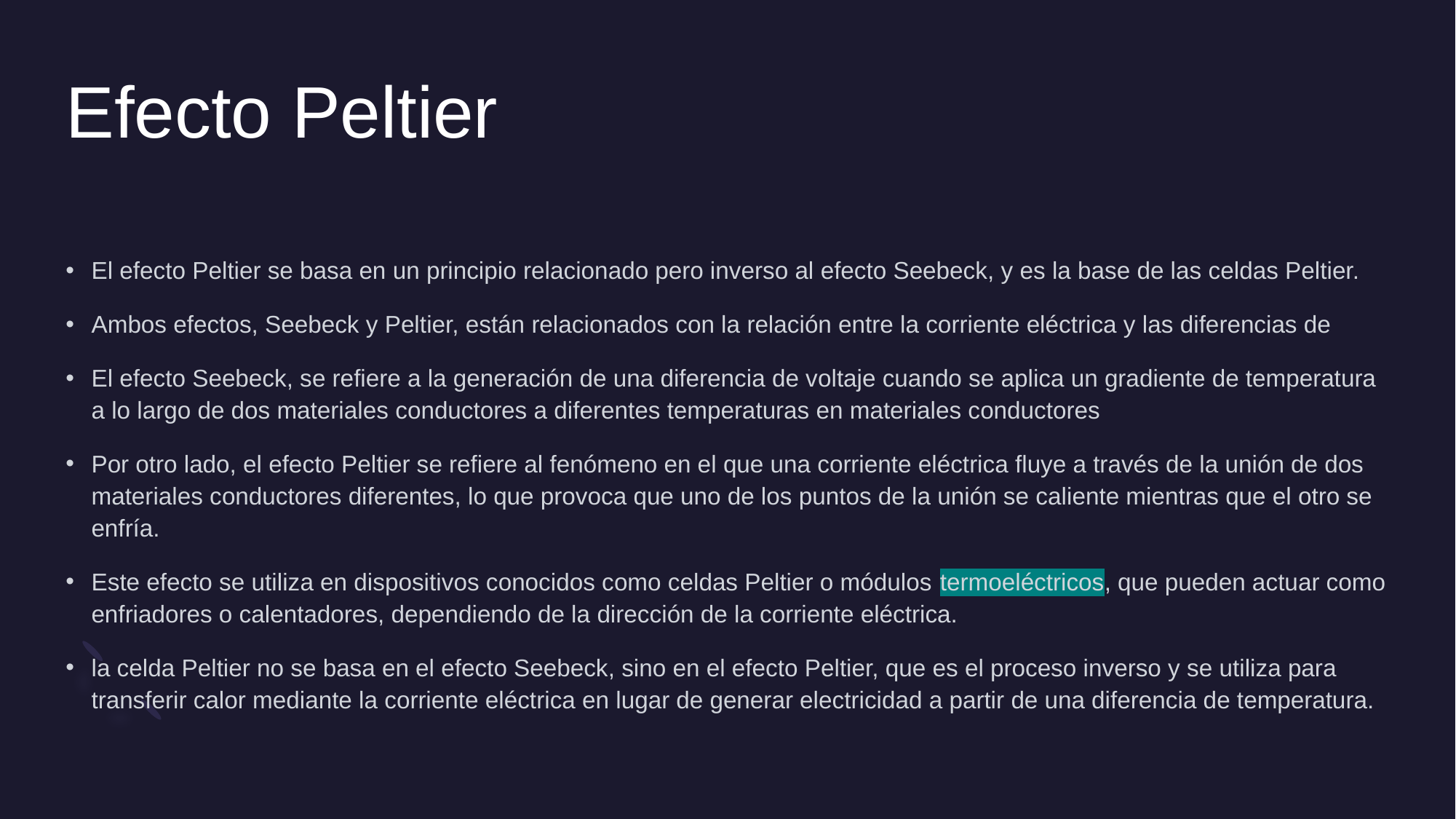

# Efecto Peltier
El efecto Peltier se basa en un principio relacionado pero inverso al efecto Seebeck, y es la base de las celdas Peltier.
Ambos efectos, Seebeck y Peltier, están relacionados con la relación entre la corriente eléctrica y las diferencias de
El efecto Seebeck, se refiere a la generación de una diferencia de voltaje cuando se aplica un gradiente de temperatura a lo largo de dos materiales conductores a diferentes temperaturas en materiales conductores
Por otro lado, el efecto Peltier se refiere al fenómeno en el que una corriente eléctrica fluye a través de la unión de dos materiales conductores diferentes, lo que provoca que uno de los puntos de la unión se caliente mientras que el otro se enfría.
Este efecto se utiliza en dispositivos conocidos como celdas Peltier o módulos termoeléctricos, que pueden actuar como enfriadores o calentadores, dependiendo de la dirección de la corriente eléctrica.
la celda Peltier no se basa en el efecto Seebeck, sino en el efecto Peltier, que es el proceso inverso y se utiliza para transferir calor mediante la corriente eléctrica en lugar de generar electricidad a partir de una diferencia de temperatura.